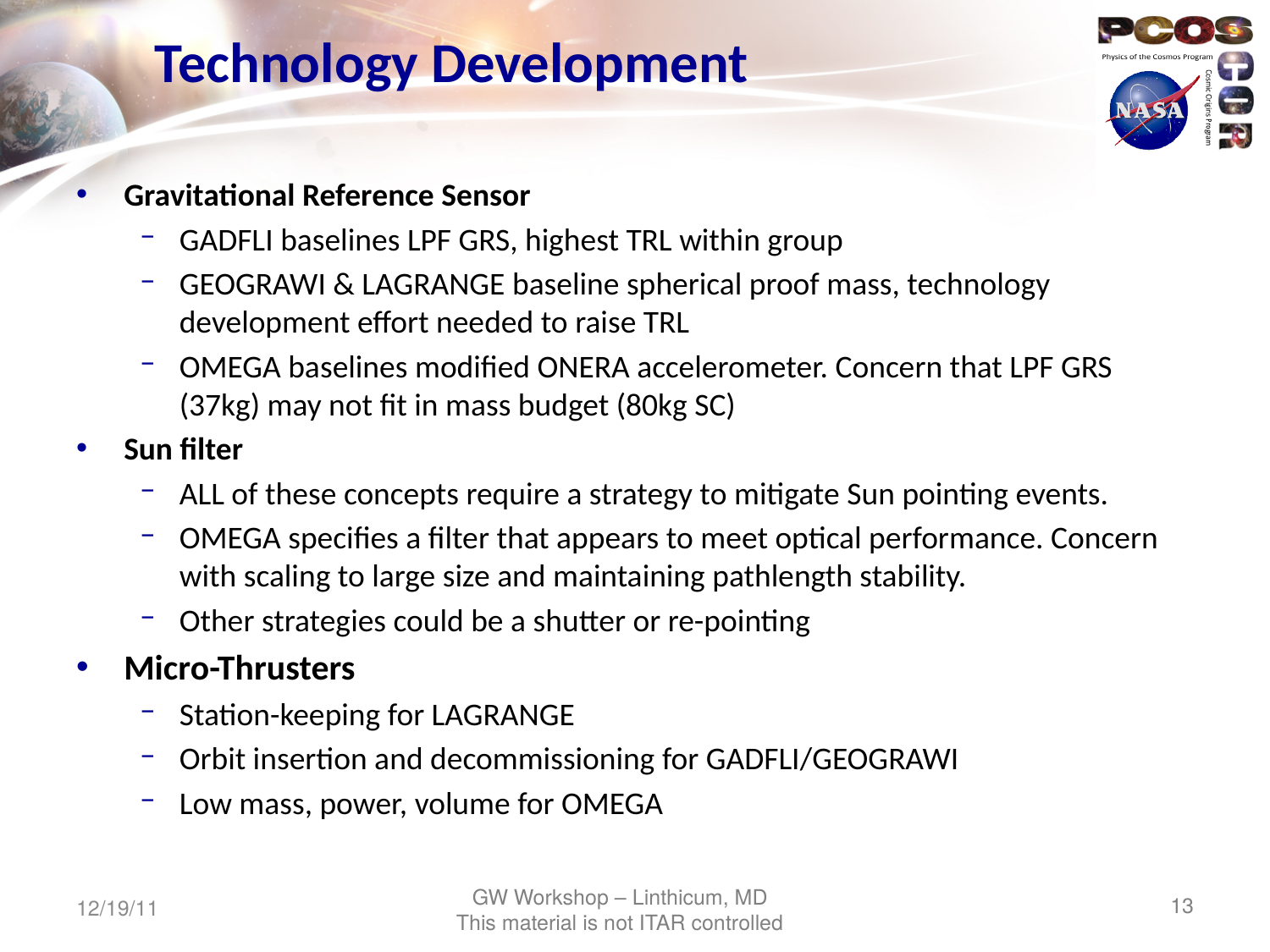

# Technology Development
Gravitational Reference Sensor
GADFLI baselines LPF GRS, highest TRL within group
GEOGRAWI & LAGRANGE baseline spherical proof mass, technology development effort needed to raise TRL
OMEGA baselines modified ONERA accelerometer. Concern that LPF GRS (37kg) may not fit in mass budget (80kg SC)
Sun filter
ALL of these concepts require a strategy to mitigate Sun pointing events.
OMEGA specifies a filter that appears to meet optical performance. Concern with scaling to large size and maintaining pathlength stability.
Other strategies could be a shutter or re-pointing
Micro-Thrusters
Station-keeping for LAGRANGE
Orbit insertion and decommissioning for GADFLI/GEOGRAWI
Low mass, power, volume for OMEGA

12/19/11
13